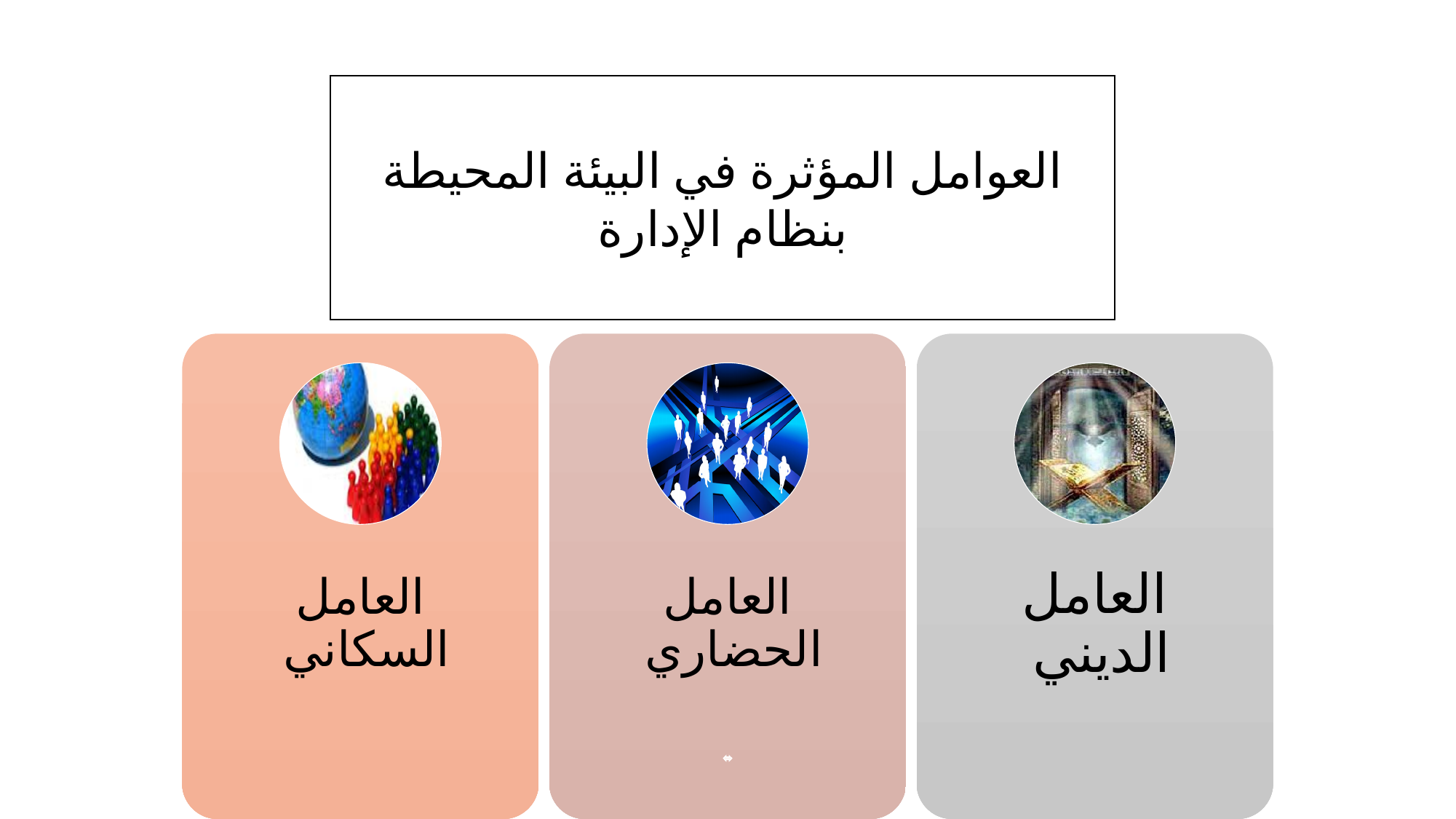

العوامل المؤثرة في البيئة المحيطة بنظام الإدارة

العامل السكاني
العامل الحضاري
العامل الديني